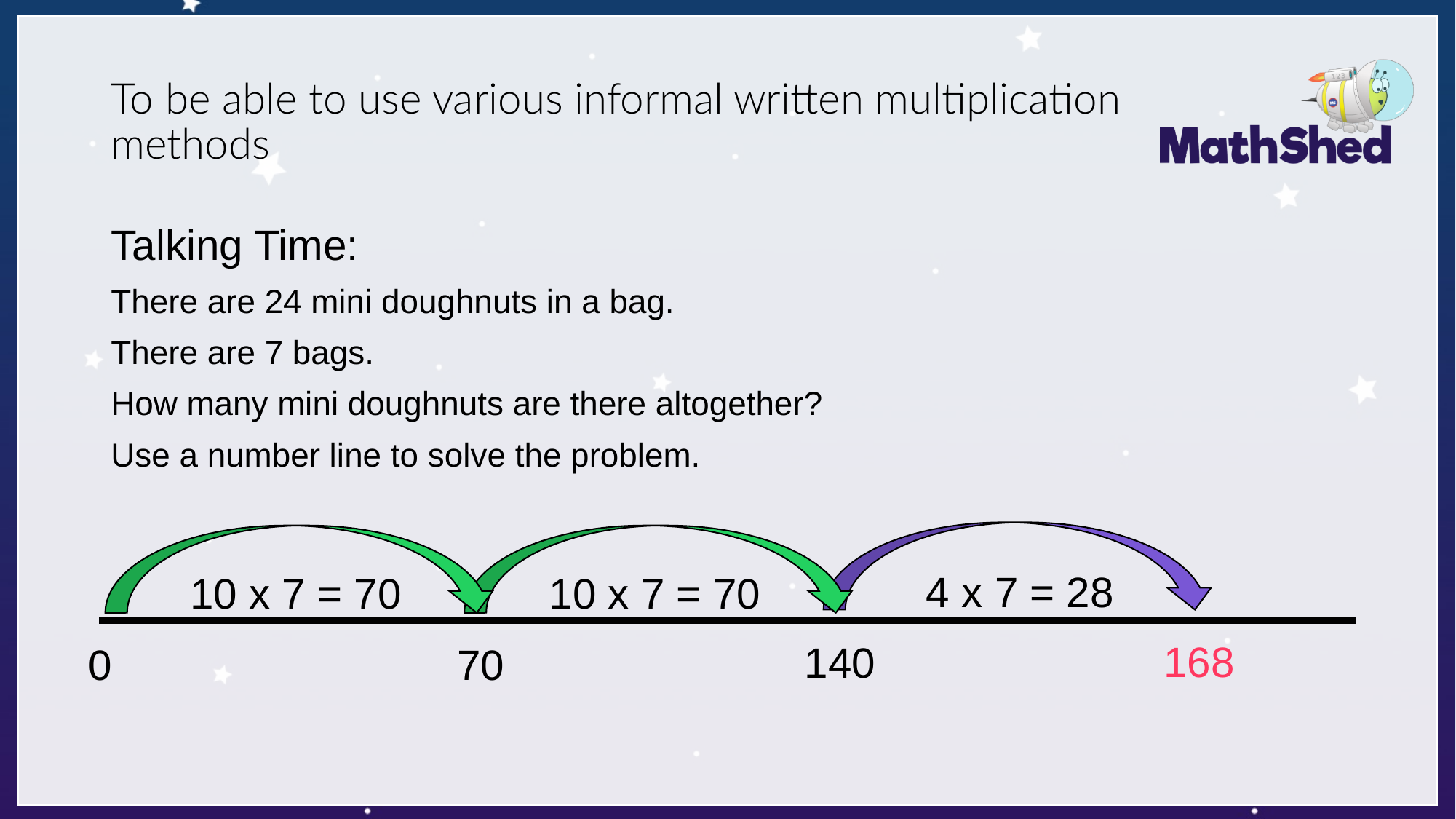

# To be able to use various informal written multiplication methods
Talking Time:
There are 24 mini doughnuts in a bag.
There are 7 bags.
How many mini doughnuts are there altogether?
Use a number line to solve the problem.

4 x 7 = 28
10 x 7 = 70
10 x 7 = 70

168
140
0
70